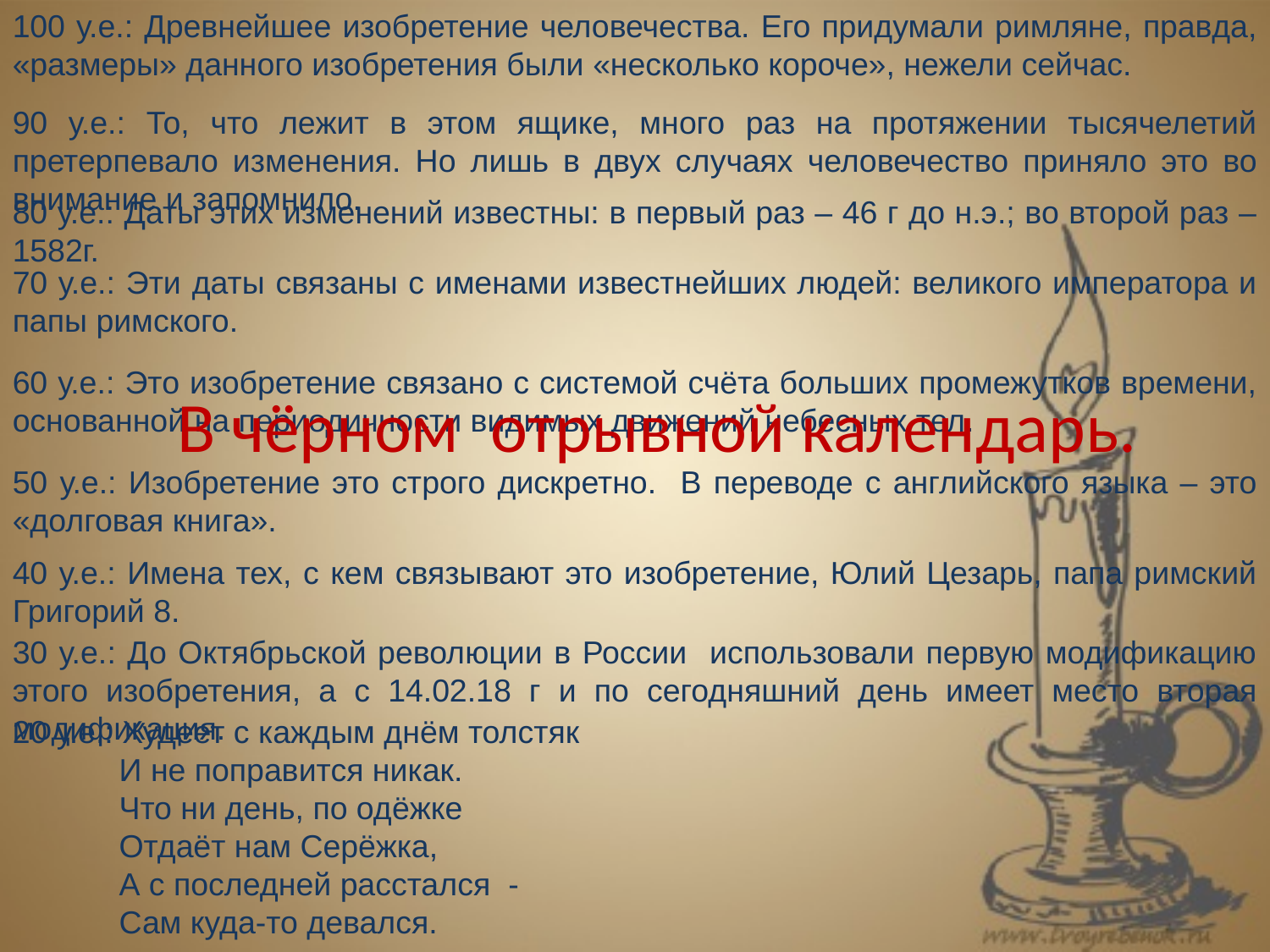

100 у.е.: Древнейшее изобретение человечества. Его придумали римляне, правда, «размеры» данного изобретения были «несколько короче», нежели сейчас.
90 у.е.: То, что лежит в этом ящике, много раз на протяжении тысячелетий претерпевало изменения. Но лишь в двух случаях человечество приняло это во внимание и запомнило.
80 у.е.: Даты этих изменений известны: в первый раз – 46 г до н.э.; во второй раз – 1582г.
70 у.е.: Эти даты связаны с именами известнейших людей: великого императора и папы римского.

60 у.е.: Это изобретение связано с системой счёта больших промежутков времени, основанной на периодичности видимых движений небесных тел.
В чёрном  отрывной календарь.
50 у.е.: Изобретение это строго дискретно.  В переводе с английского языка – это «долговая книга».

40 у.е.: Имена тех, с кем связывают это изобретение, Юлий Цезарь, папа римский Григорий 8.
30 у.е.: До Октябрьской революции в России  использовали первую модификацию этого изобретения, а с 14.02.18 г и по сегодняшний день имеет место вторая модификация.

20 у.е.: Худеет с каждым днём толстяк
            И не поправится никак.
            Что ни день, по одёжке
            Отдаёт нам Серёжка,
            А с последней расстался  -
            Сам куда-то девался.